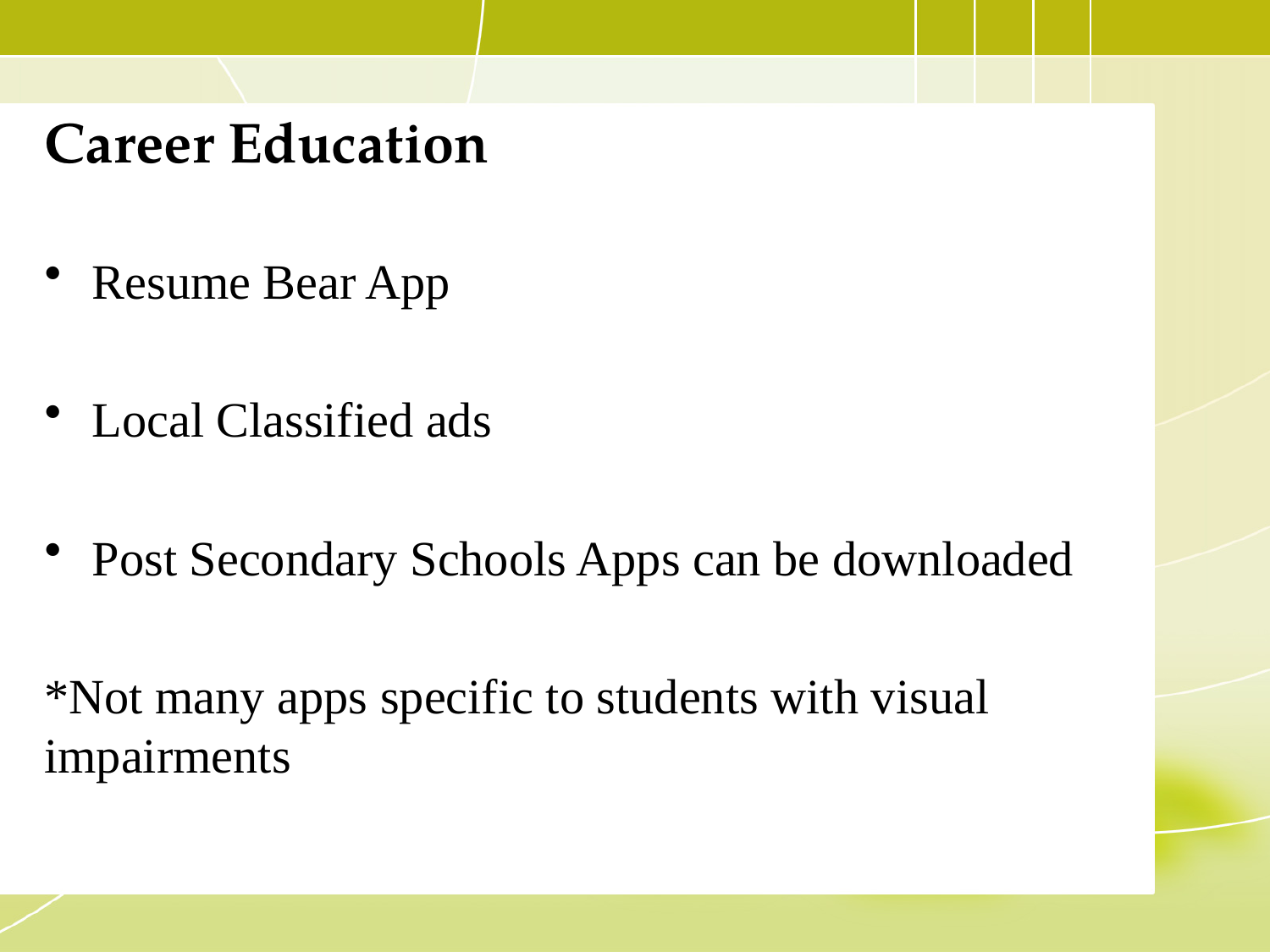

# Career Education
Resume Bear App

Local Classified ads

Post Secondary Schools Apps can be downloaded

*Not many apps specific to students with visual impairments